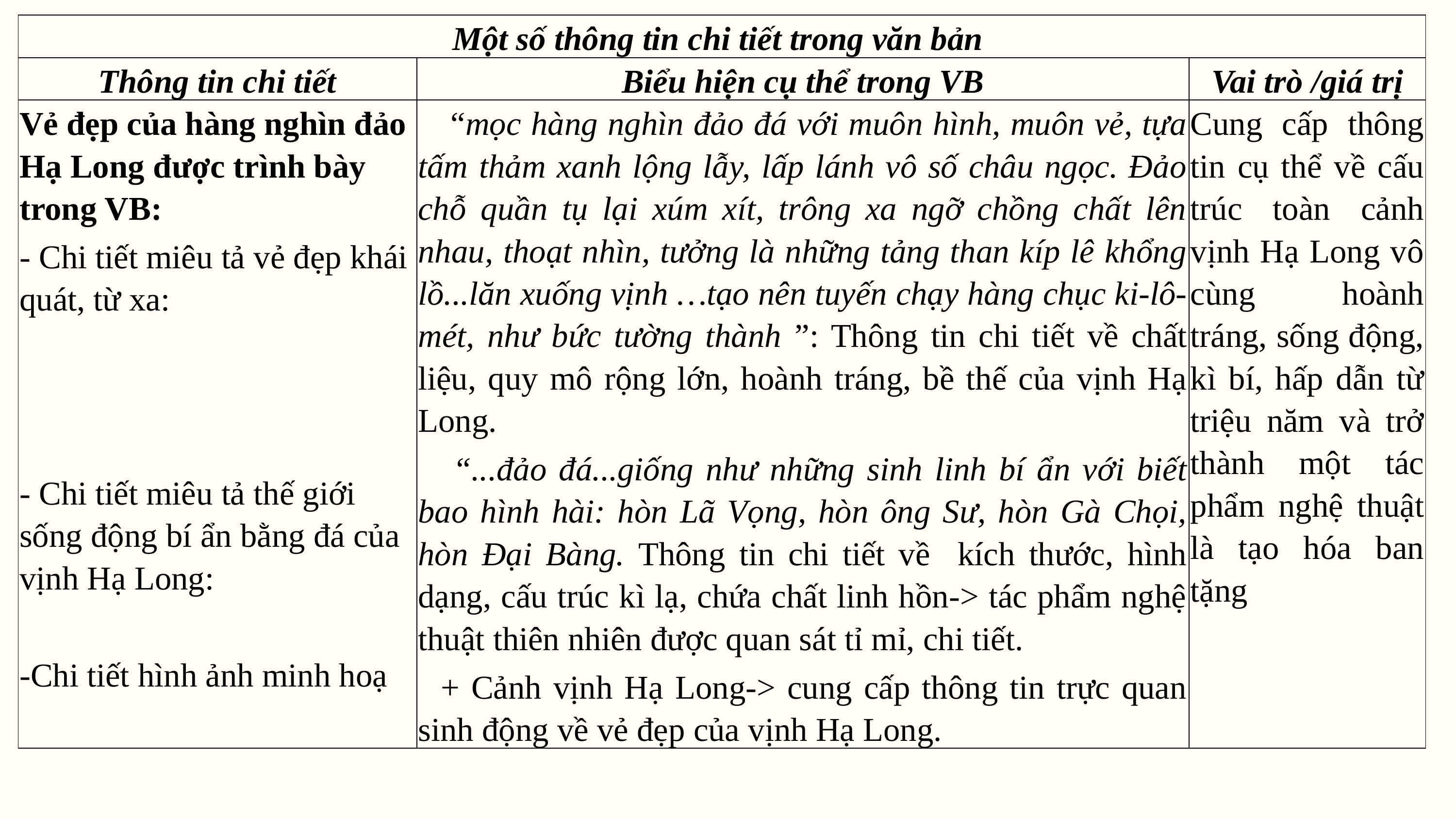

| Một số thông tin chi tiết trong văn bản |  |  |
| --- | --- | --- |
| Thông tin chi tiết | Biểu hiện cụ thể trong VB | Vai trò /giá trị |
| Vẻ đẹp của hàng nghìn đảo Hạ Long được trình bày trong VB: - Chi tiết miêu tả vẻ đẹp khái quát, từ xa:       - Chi tiết miêu tả thế giới sống động bí ẩn bằng đá của vịnh Hạ Long:   -Chi tiết hình ảnh minh hoạ | “mọc hàng nghìn đảo đá với muôn hình, muôn vẻ, tựa tấm thảm xanh lộng lẫy, lấp lánh vô số châu ngọc. Đảo chỗ quần tụ lại xúm xít, trông xa ngỡ chồng chất lên nhau, thoạt nhìn, tưởng là những tảng than kíp lê khổng lồ...lăn xuống vịnh …tạo nên tuyến chạy hàng chục ki-lô- mét, như bức tường thành ”: Thông tin chi tiết về chất liệu, quy mô rộng lớn, hoành tráng, bề thế của vịnh Hạ Long. “...đảo đá...giống như những sinh linh bí ẩn với biết bao hình hài: hòn Lã Vọng, hòn ông Sư, hòn Gà Chọi, hòn Đại Bàng. Thông tin chi tiết về kích thước, hình dạng, cấu trúc kì lạ, chứa chất linh hồn-> tác phẩm nghệ thuật thiên nhiên được quan sát tỉ mỉ, chi tiết. + Cảnh vịnh Hạ Long-> cung cấp thông tin trực quan sinh động về vẻ đẹp của vịnh Hạ Long. | Cung cấp thông tin cụ thể về cấu trúc toàn cảnh vịnh Hạ Long vô cùng hoành tráng, sống động, kì bí, hấp dẫn từ triệu năm và trở thành một tác phẩm nghệ thuật là tạo hóa ban tặng |